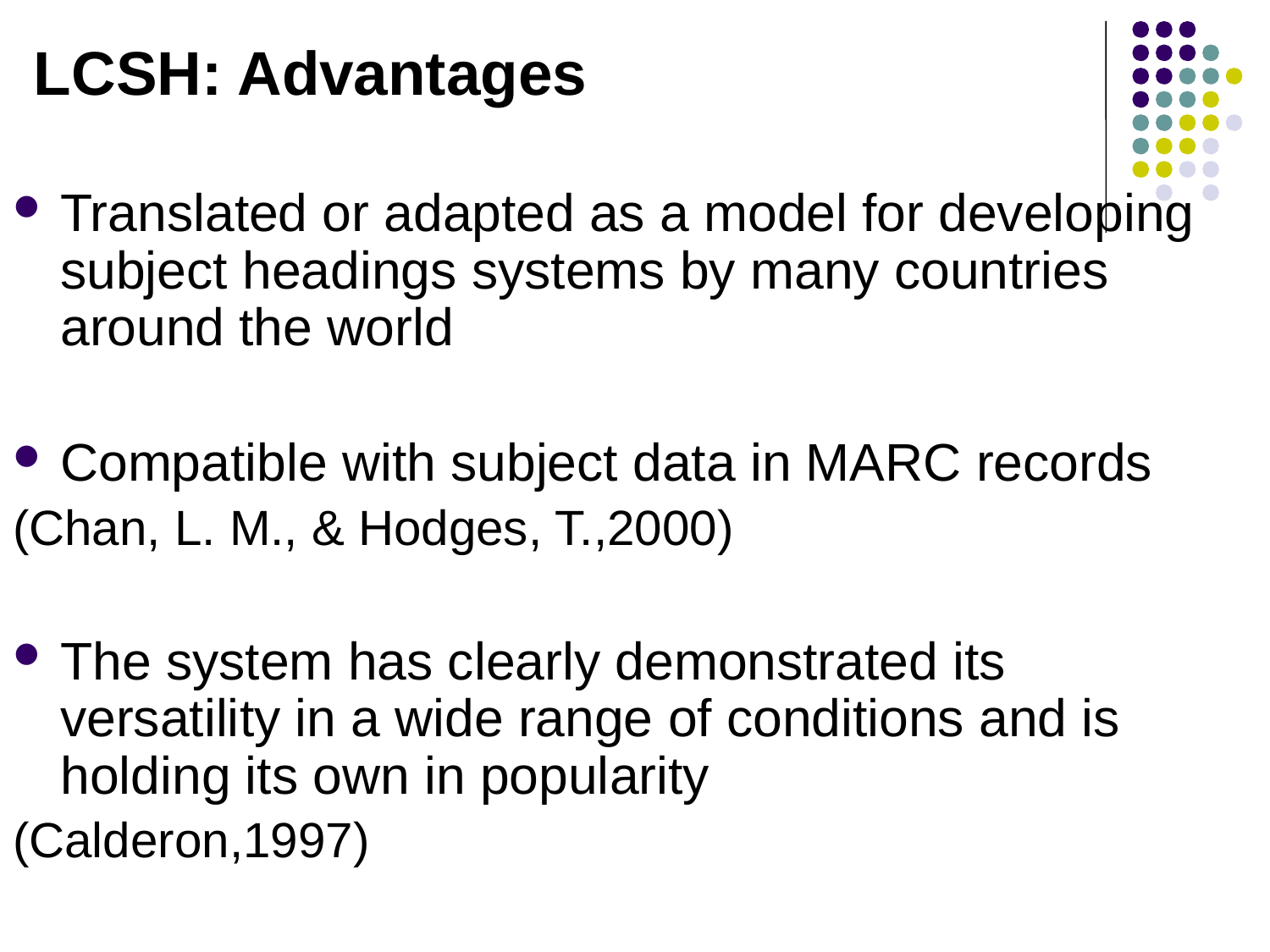

LCSH: Advantages
Translated or adapted as a model for developing subject headings systems by many countries around the world

Compatible with subject data in MARC records
(Chan, L. M., & Hodges, T.,2000)

The system has clearly demonstrated its versatility in a wide range of conditions and is holding its own in popularity
(Calderon,1997)